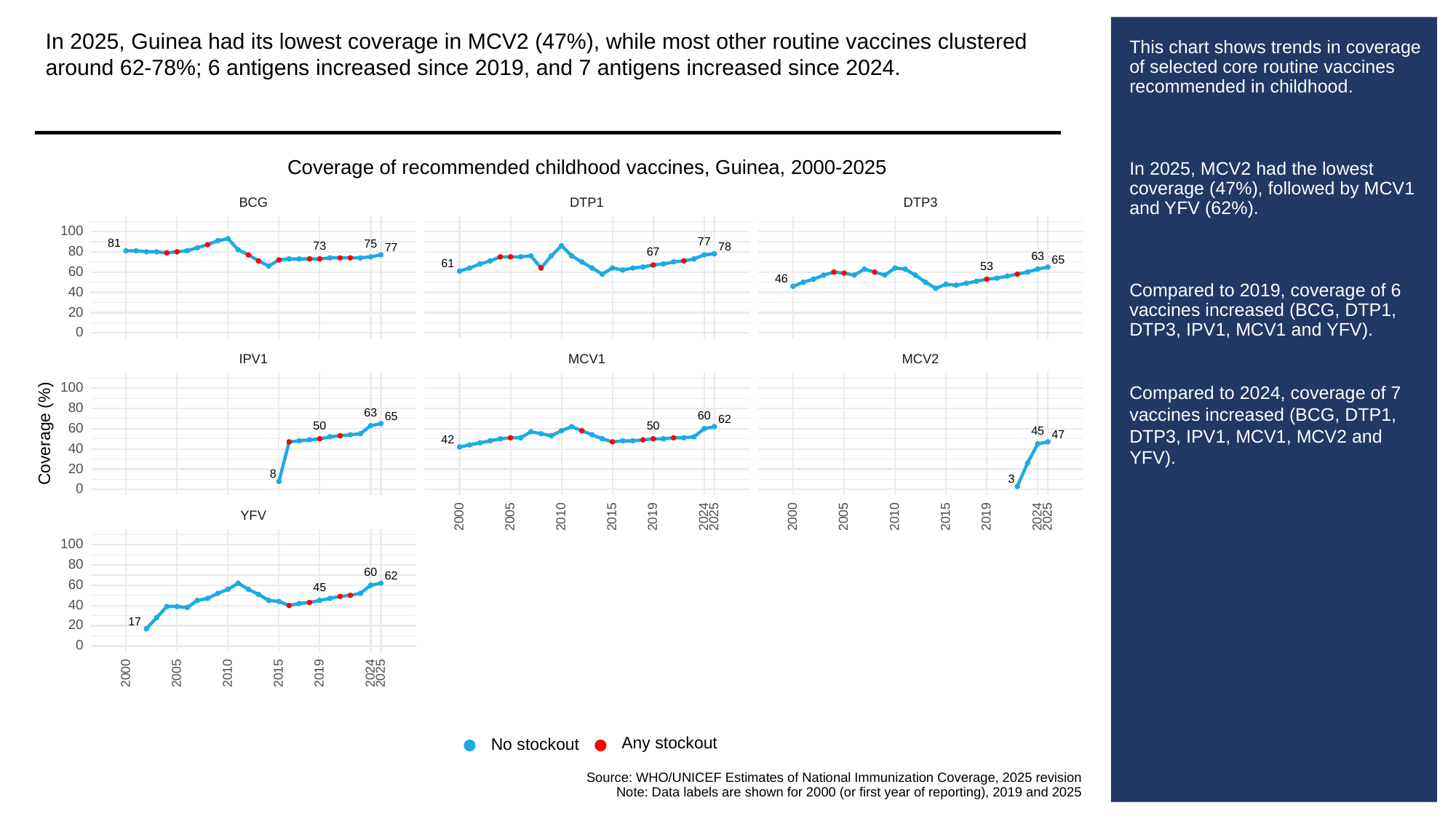

In 2025, Guinea had its lowest coverage in MCV2 (47%), while most other routine vaccines clustered around 62-78%; 6 antigens increased since 2019, and 7 antigens increased since 2024.
# This chart shows trends in coverage of selected core routine vaccines recommended in childhood.

In 2025, MCV2 had the lowest coverage (47%), followed by MCV1 and YFV (62%).

Compared to 2019, coverage of 6 vaccines increased (BCG, DTP1, DTP3, IPV1, MCV1 and YFV).

Compared to 2024, coverage of 7 vaccines increased (BCG, DTP1, DTP3, IPV1, MCV1, MCV2 and YFV).

Coverage of recommended childhood vaccines, Guinea, 2000-2025
BCG
DTP3
DTP1

100

77

81
75

73

78

77

80

67

63

65

61

53

60

46

40

20

0

MCV1
MCV2
IPV1

100

80

63
60
65
62

50
50

60

Coverage (%)

45

47

42

40

20

8
3

0

YFV
2000
2005
2010
2015
2019
2024
2025
2000
2005
2010
2015
2019
2024
2025

100

80

60
62

60

45

40

17
20

0

2000
2005
2010
2015
2019
2024
2025
Any stockout
No stockout

Source: WHO/UNICEF Estimates of National Immunization Coverage, 2025 revision
Note: Data labels are shown for 2000 (or first year of reporting), 2019 and 2025